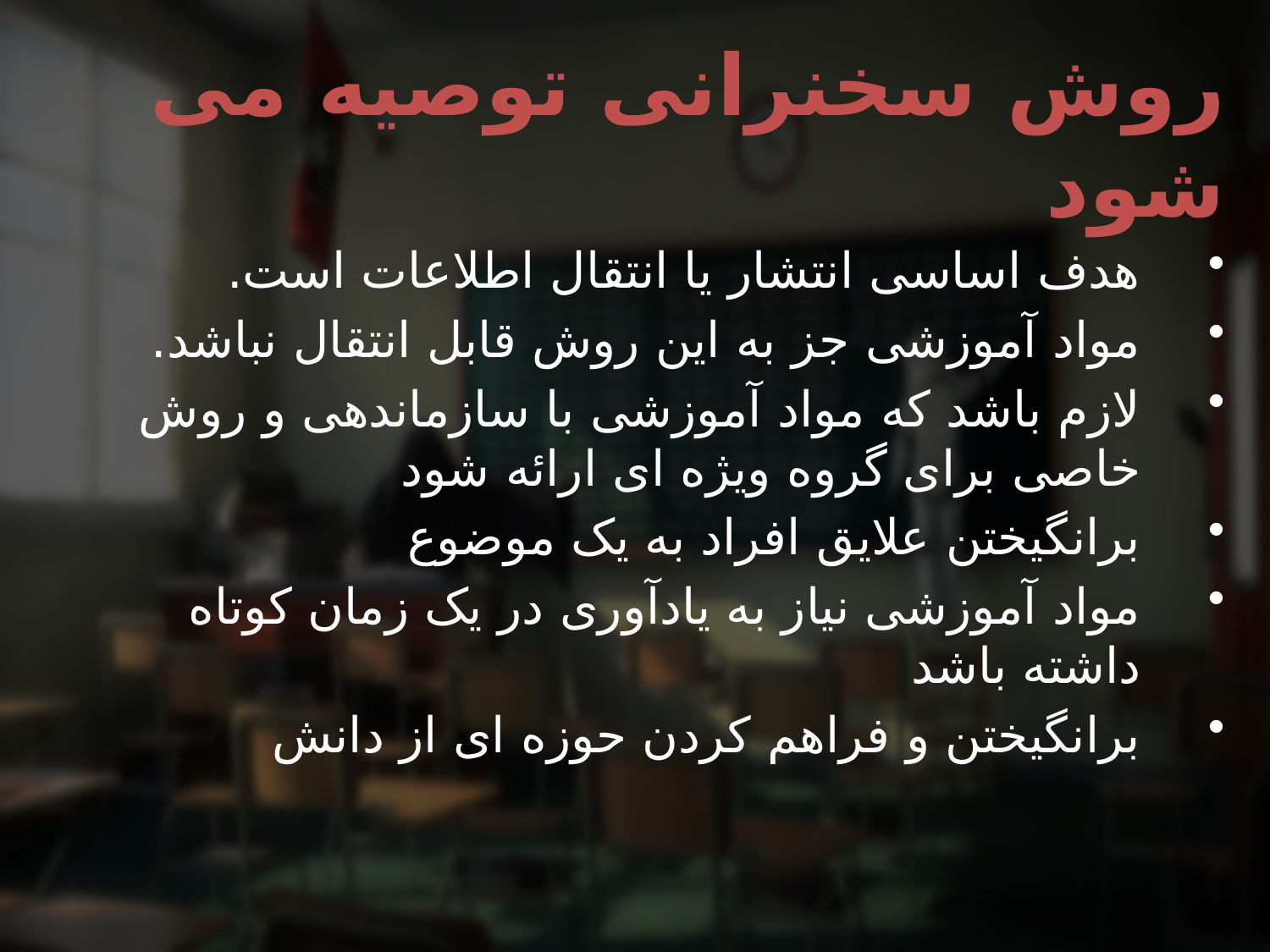

# روش سخنرانی توصیه می شود
هدف اساسی انتشار یا انتقال اطلاعات است.
مواد آموزشی جز به این روش قابل انتقال نباشد.
لازم باشد که مواد آموزشی با سازماندهی و روش خاصی برای گروه ویژه ای ارائه شود
برانگیختن علایق افراد به یک موضوع
مواد آموزشی نیاز به یادآوری در یک زمان کوتاه داشته باشد
برانگیختن و فراهم کردن حوزه ای از دانش